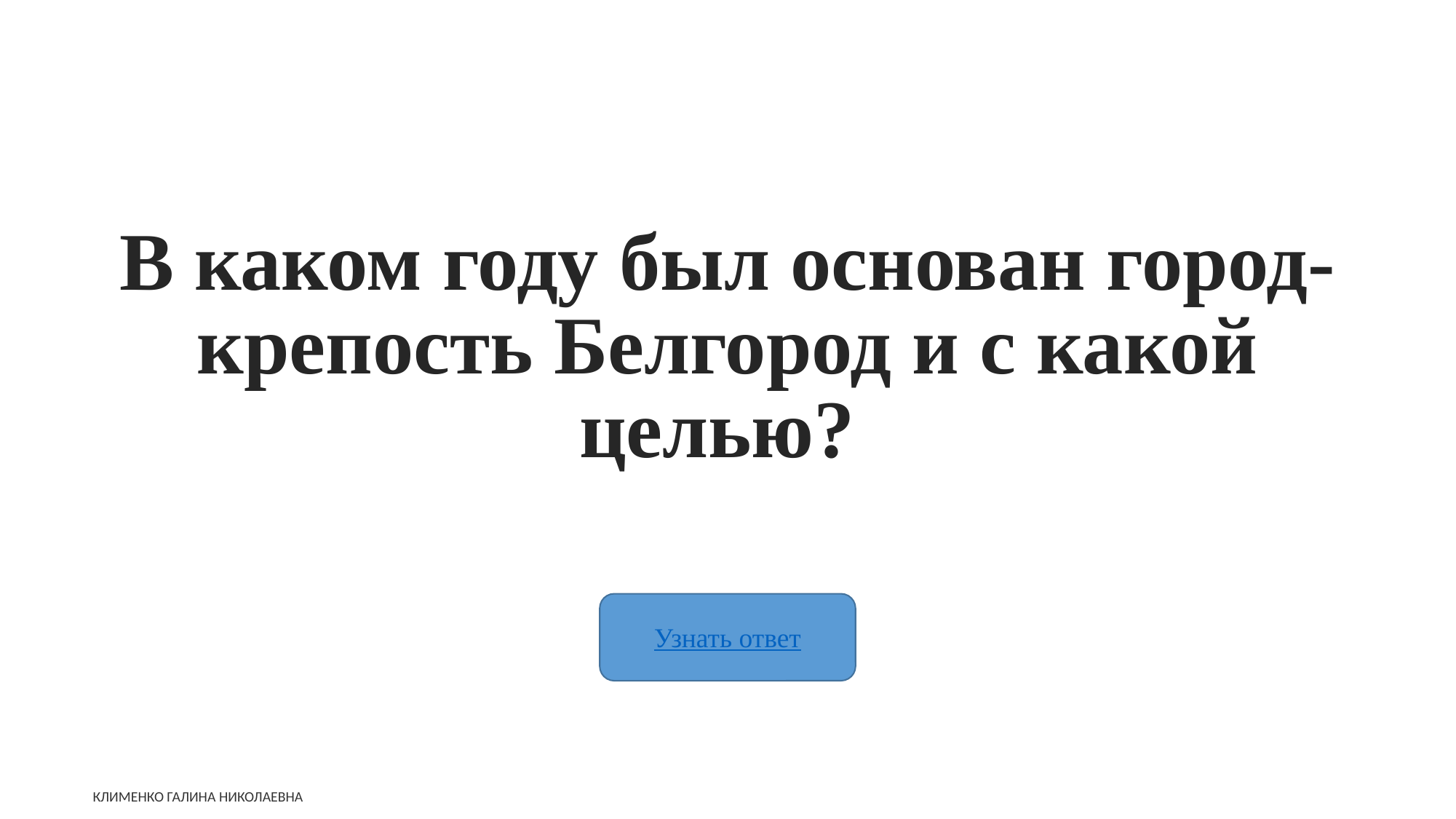

В каком году был основан город-крепость Белгород и с какой целью?

Узнать ответ
Клименко Галина Николаевна